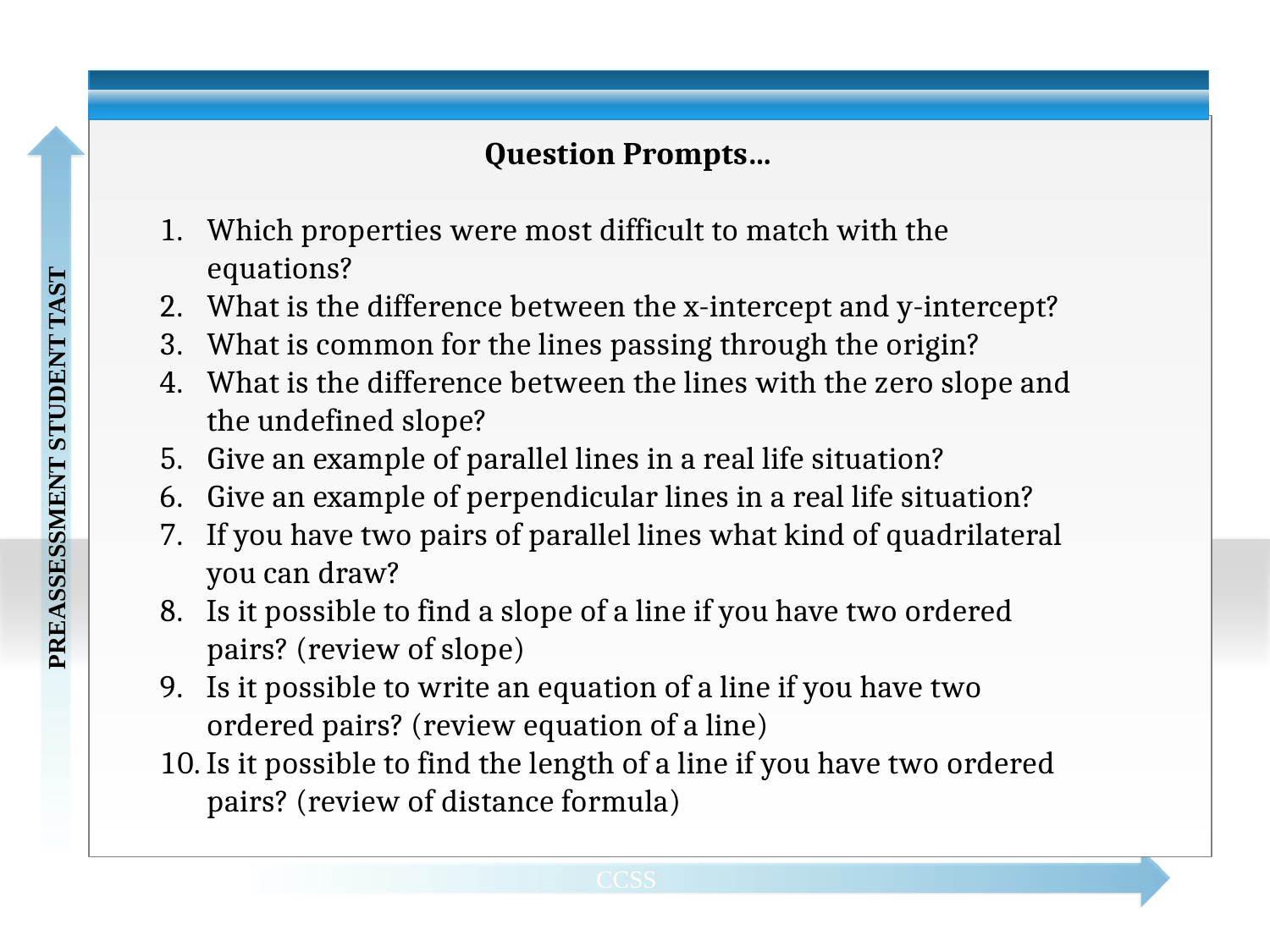

Question Prompts…

Which properties were most difficult to match with the equations?
What is the difference between the x-intercept and y-intercept?
What is common for the lines passing through the origin?
What is the difference between the lines with the zero slope and the undefined slope?
Give an example of parallel lines in a real life situation?
Give an example of perpendicular lines in a real life situation?
If you have two pairs of parallel lines what kind of quadrilateral you can draw?
Is it possible to find a slope of a line if you have two ordered pairs? (review of slope)
Is it possible to write an equation of a line if you have two ordered pairs? (review equation of a line)
Is it possible to find the length of a line if you have two ordered pairs? (review of distance formula)
PREASSESSMENT STUDENT TAST

CCSS